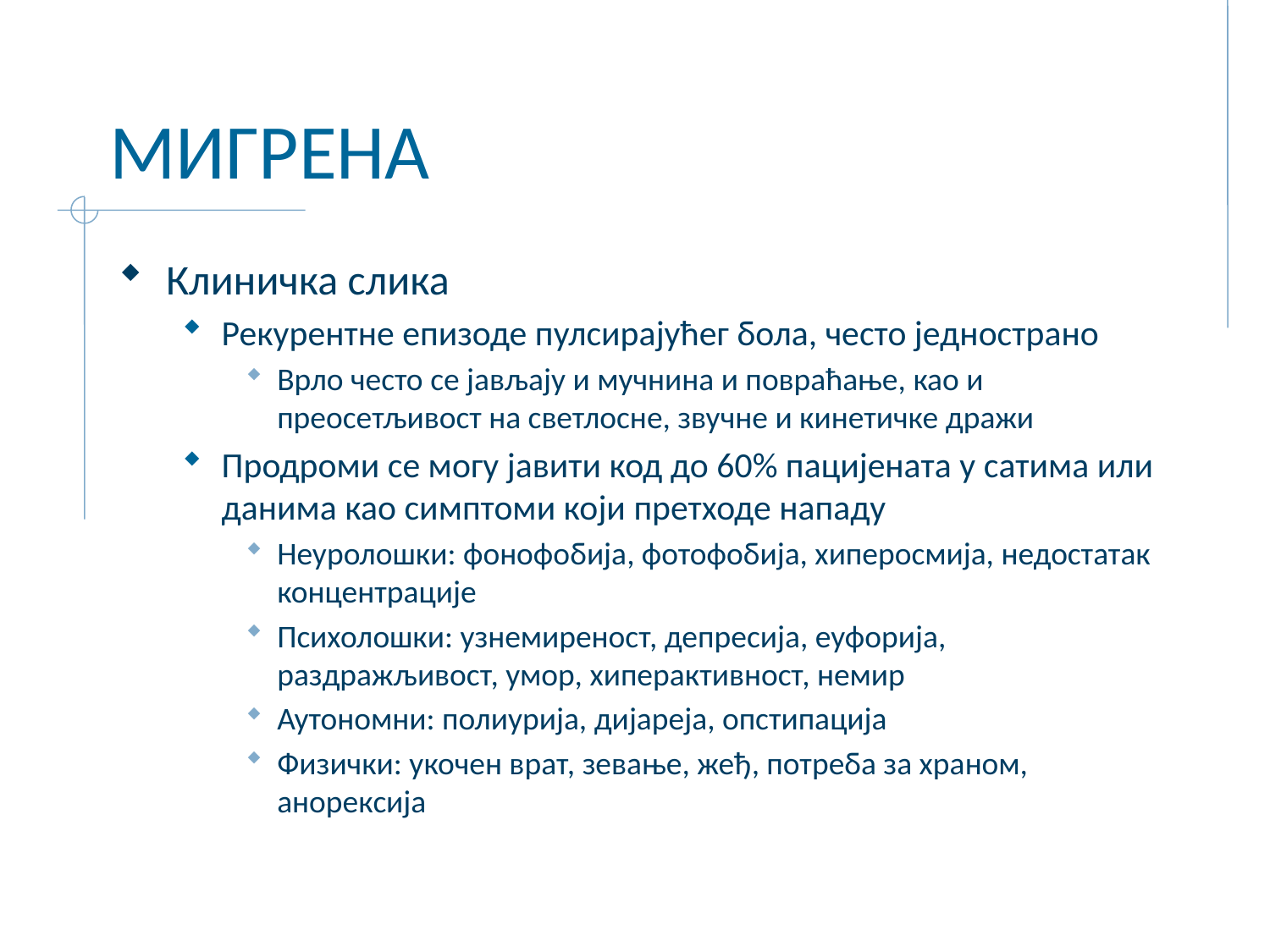

# МИГРЕНА
Клиничка слика
Рекурентне епизоде пулсирајућег бола, често једнострано
Врло често се јављају и мучнина и повраћање, као и преосетљивост на светлосне, звучне и кинетичке дражи
Продроми се могу јавити код до 60% пацијената у сатима или данима као симптоми који претходе нападу
Неуролошки: фонофобија, фотофобија, хиперосмија, недостатак концентрације
Психолошки: узнемиреност, депресија, еуфорија, раздражљивост, умор, хиперактивност, немир
Аутономни: полиурија, дијареја, опстипација
Физички: укочен врат, зевање, жеђ, потреба за храном, анорексија